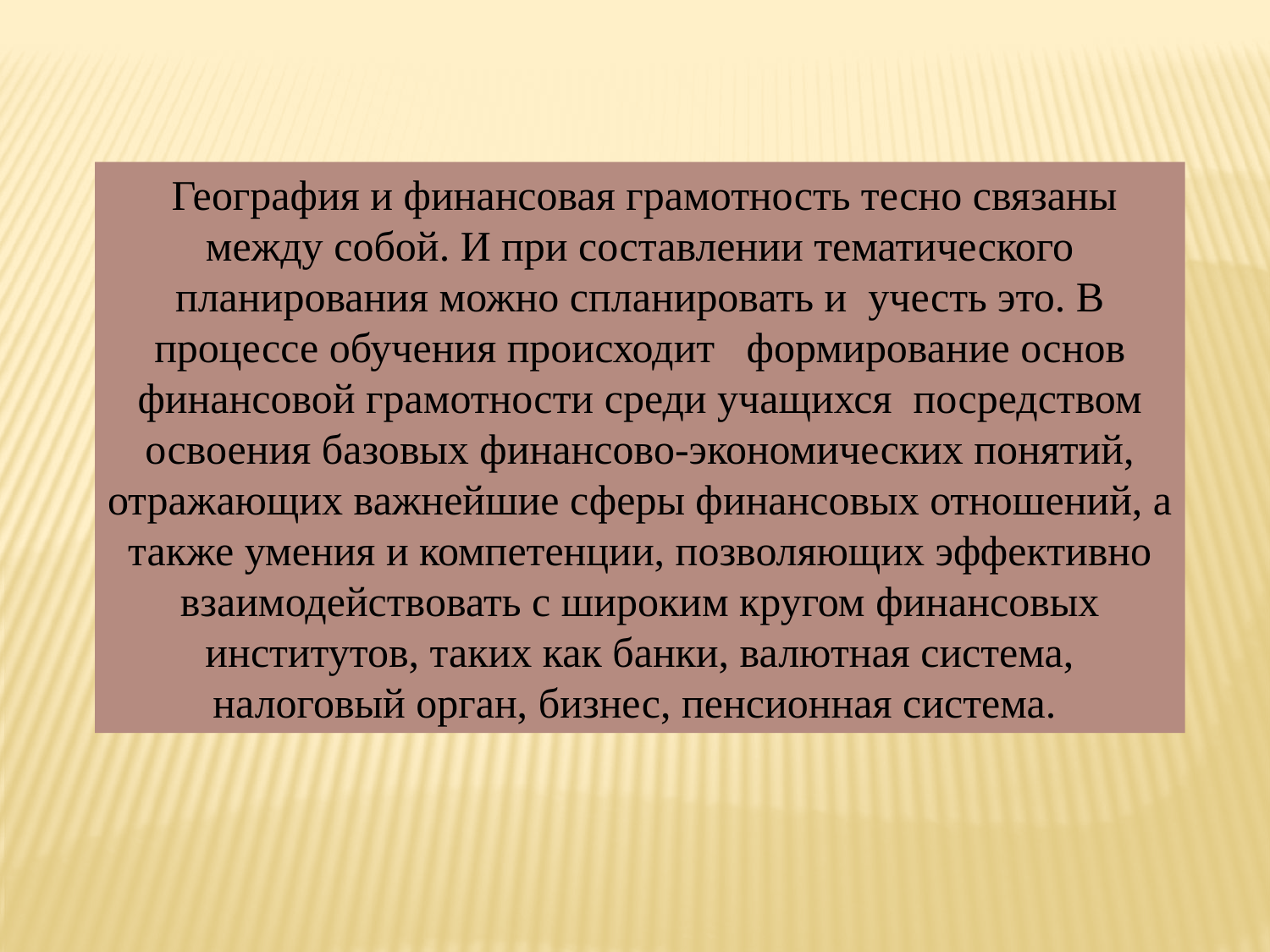

География и финансовая грамотность тесно связаны между собой. И при составлении тематического планирования можно спланировать и  учесть это. В процессе обучения происходит   формирование основ финансовой грамотности среди учащихся  посредством освоения базовых финансово-экономических понятий, отражающих важнейшие сферы финансовых отношений, а также умения и компетенции, позволяющих эффективно взаимодействовать с широким кругом финансовых институтов, таких как банки, валютная система, налоговый орган, бизнес, пенсионная система.